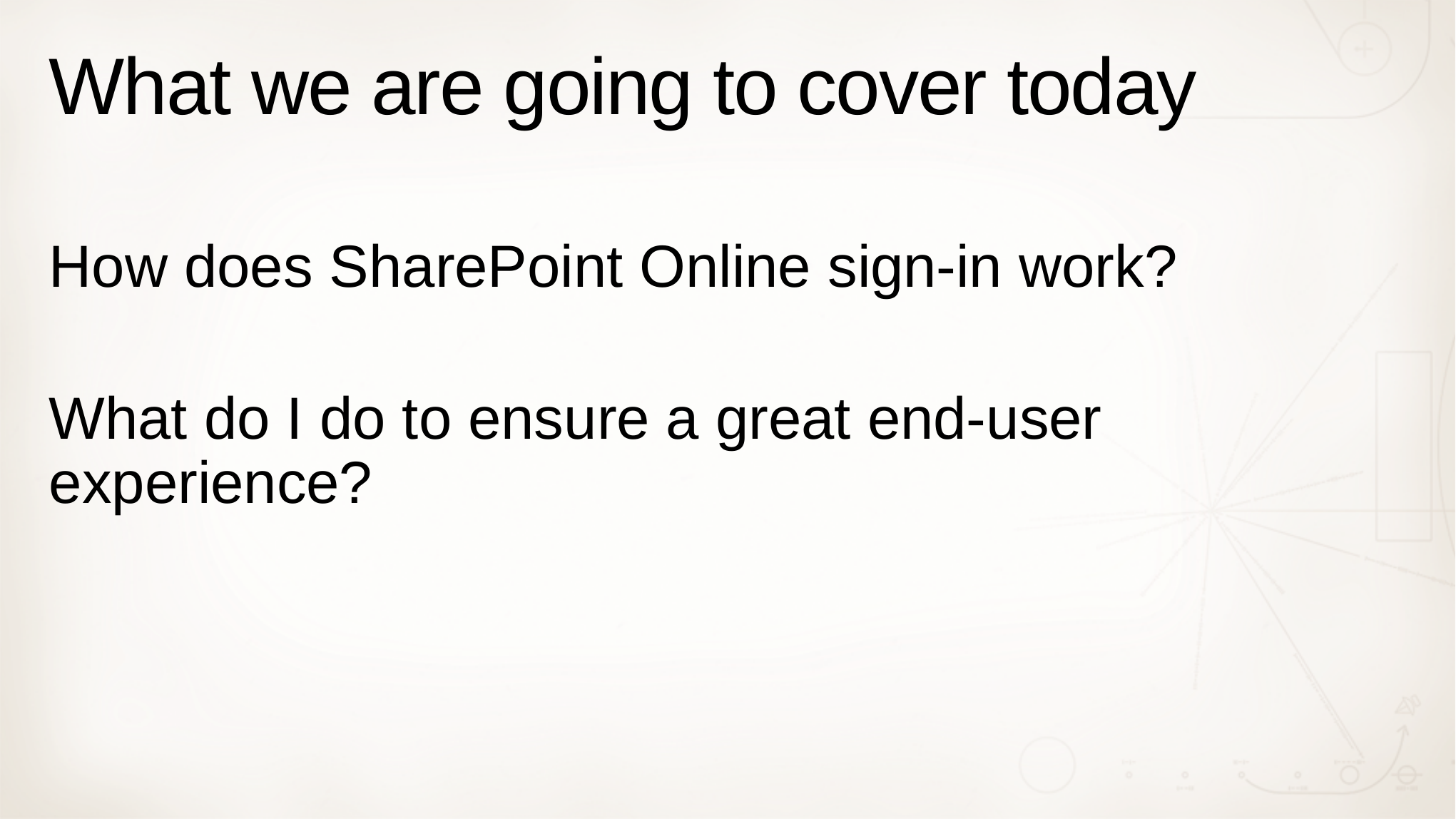

# What we are going to cover today

How does SharePoint Online sign-in work?

What do I do to ensure a great end-user experience?